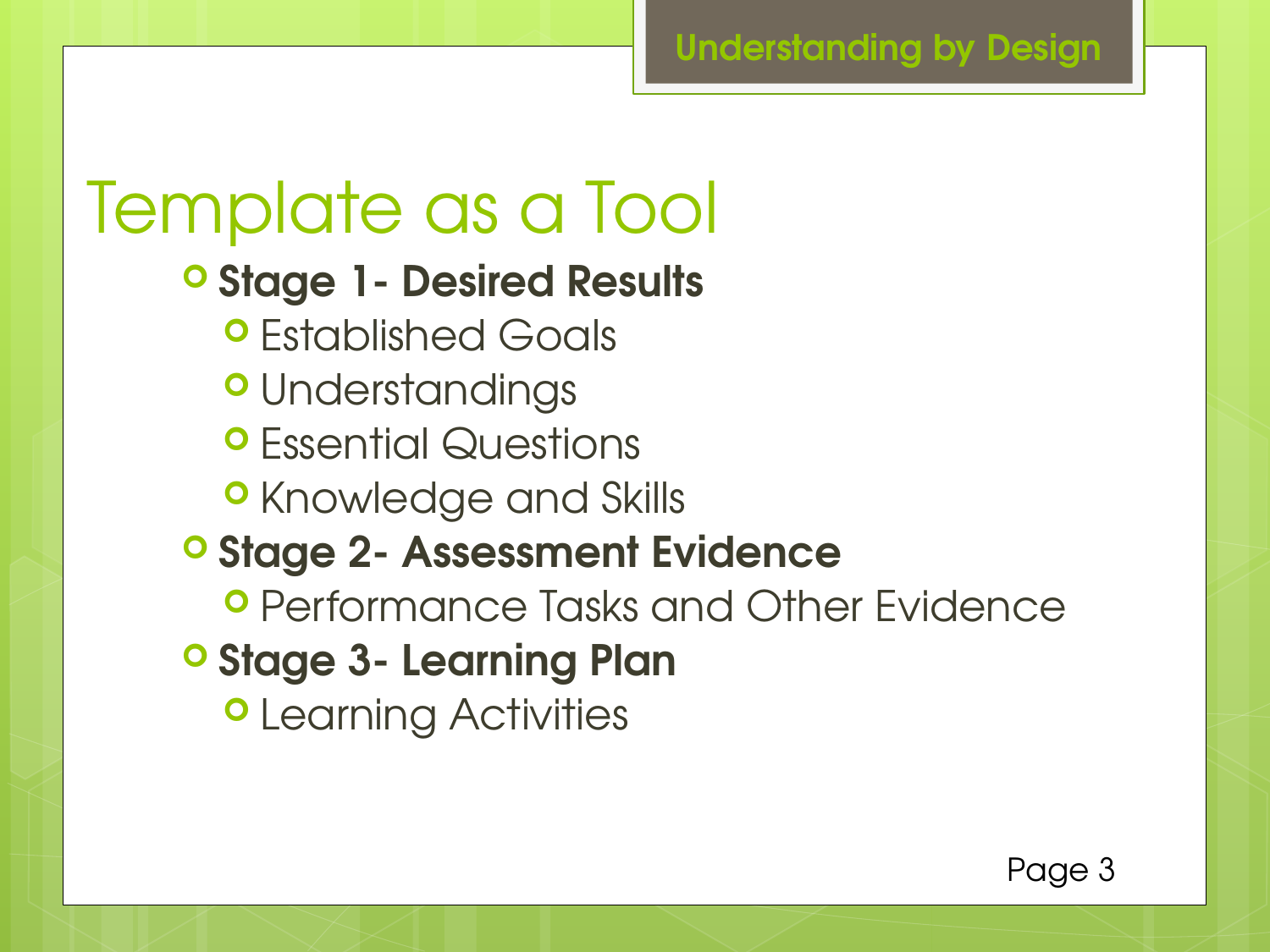

# Template as a Tool
Stage 1- Desired Results
Established Goals
Understandings
Essential Questions
Knowledge and Skills
Stage 2- Assessment Evidence
Performance Tasks and Other Evidence
Stage 3- Learning Plan
Learning Activities
Page 3